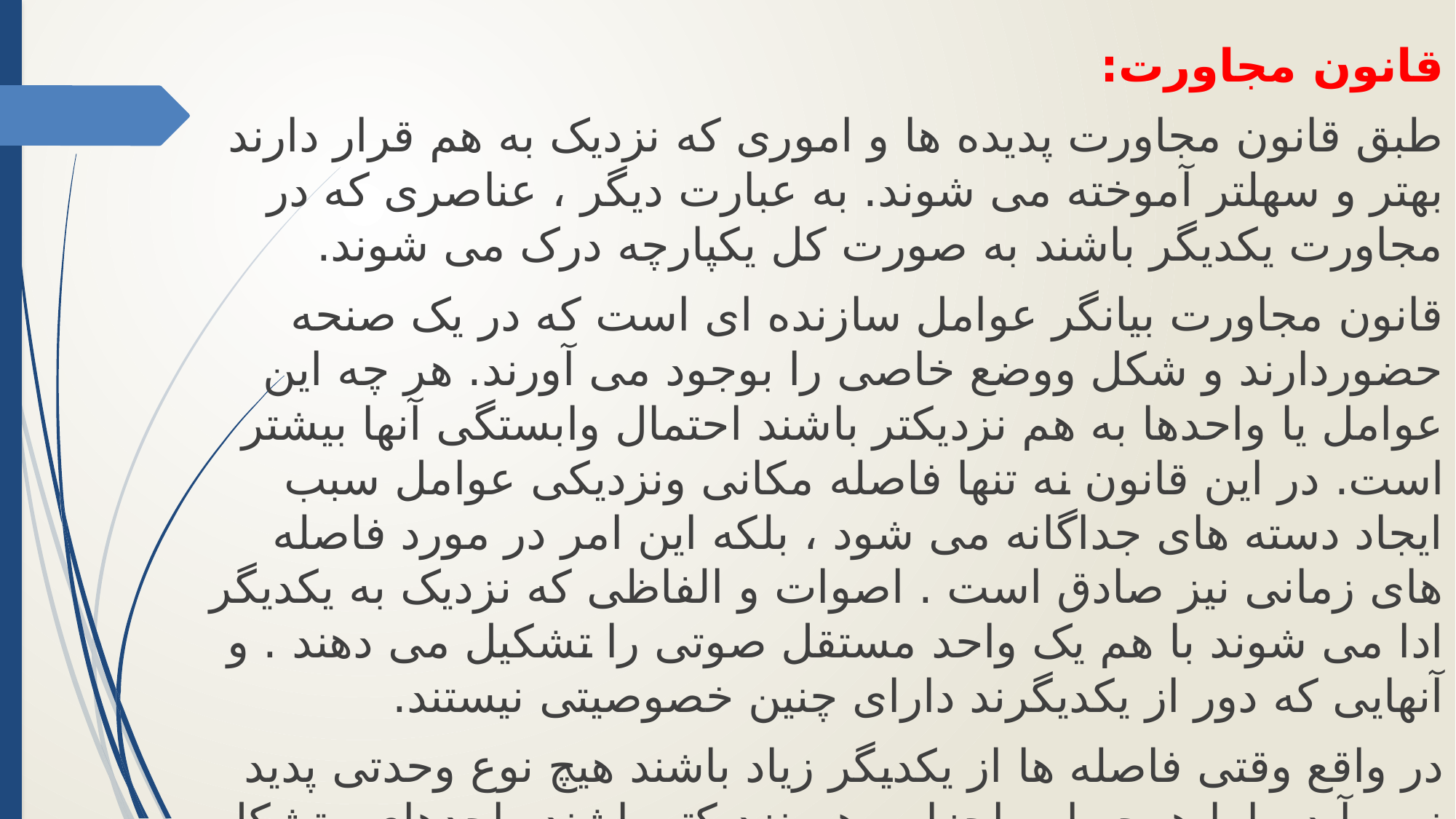

قانون مجاورت:
طبق قانون مجاورت پدیده ها و اموری که نزدیک به هم قرار دارند بهتر و سهلتر آموخته می شوند. به عبارت دیگر ، عناصری که در مجاورت یکدیگر باشند به صورت کل یکپارچه درک می شوند.
قانون مجاورت بیانگر عوامل سازنده ای است که در یک صنحه حضوردارند و شکل ووضع خاصی را بوجود می آورند. هر چه این عوامل یا واحدها به هم نزدیکتر باشند احتمال وابستگی آنها بیشتر است. در این قانون نه تنها فاصله مکانی ونزدیکی عوامل سبب ایجاد دسته های جداگانه می شود ، بلکه این امر در مورد فاصله های زمانی نیز صادق است . اصوات و الفاظی که نزدیک به یکدیگر ادا می شوند با هم یک واحد مستقل صوتی را تشکیل می دهند . و آنهایی که دور از یکدیگرند دارای چنین خصوصیتی نیستند.
در واقع وقتی فاصله ها از یکدیگر زیاد باشند هیچ نوع وحدتی پدید نمی آید . اما هرچه این اجزا به هم نزدیکتر باشند واحدهای متشکل تر وپایداتری بوجود می آورند. بر همین اساس هر چه خاطره ای قدیمی تر ودورتر باشد احتمال به یاد آوردن آن کمتر است .